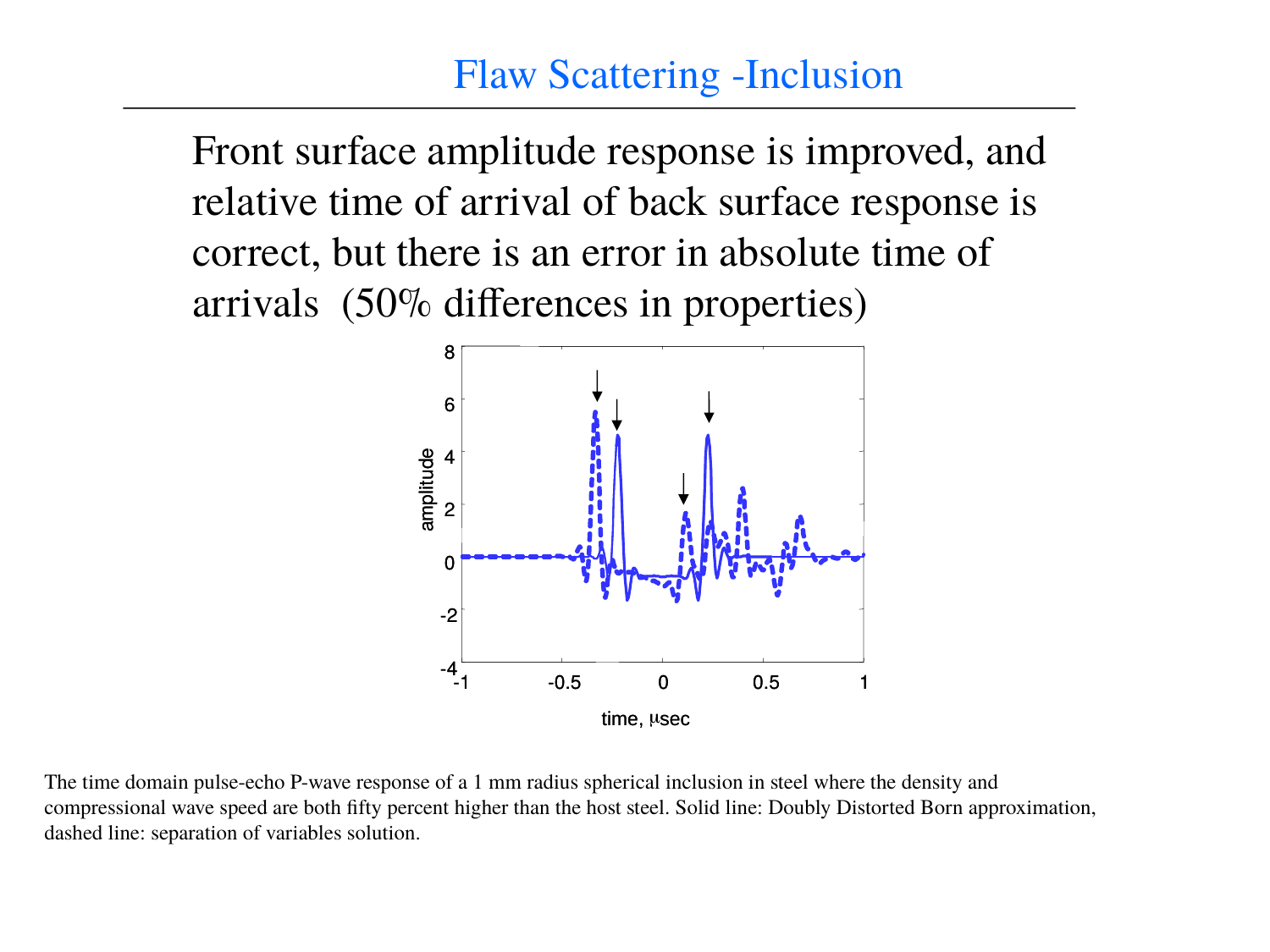

Flaw Scattering -Inclusion

Front surface amplitude response is improved, and relative time of arrival of back surface response is correct, but there is an error in absolute time of arrivals  (50% differences in properties)

8
8

6
6

4
4

amplitude
amplitude

2
2

0
0

-
-
2
2

-
-
4
4

-
-
1
1
-
-
0.5
0.5
0
0
0.5
0.5
1
1
μ
μ
time,
time,
sec
sec
The time domain pulse-echo P-wave response of a 1 mm radius spherical inclusion in steel where the density and compressional wave speed are both fifty percent higher than the host steel. Solid line: Doubly Distorted Born approximation, dashed line: separation of variables solution.